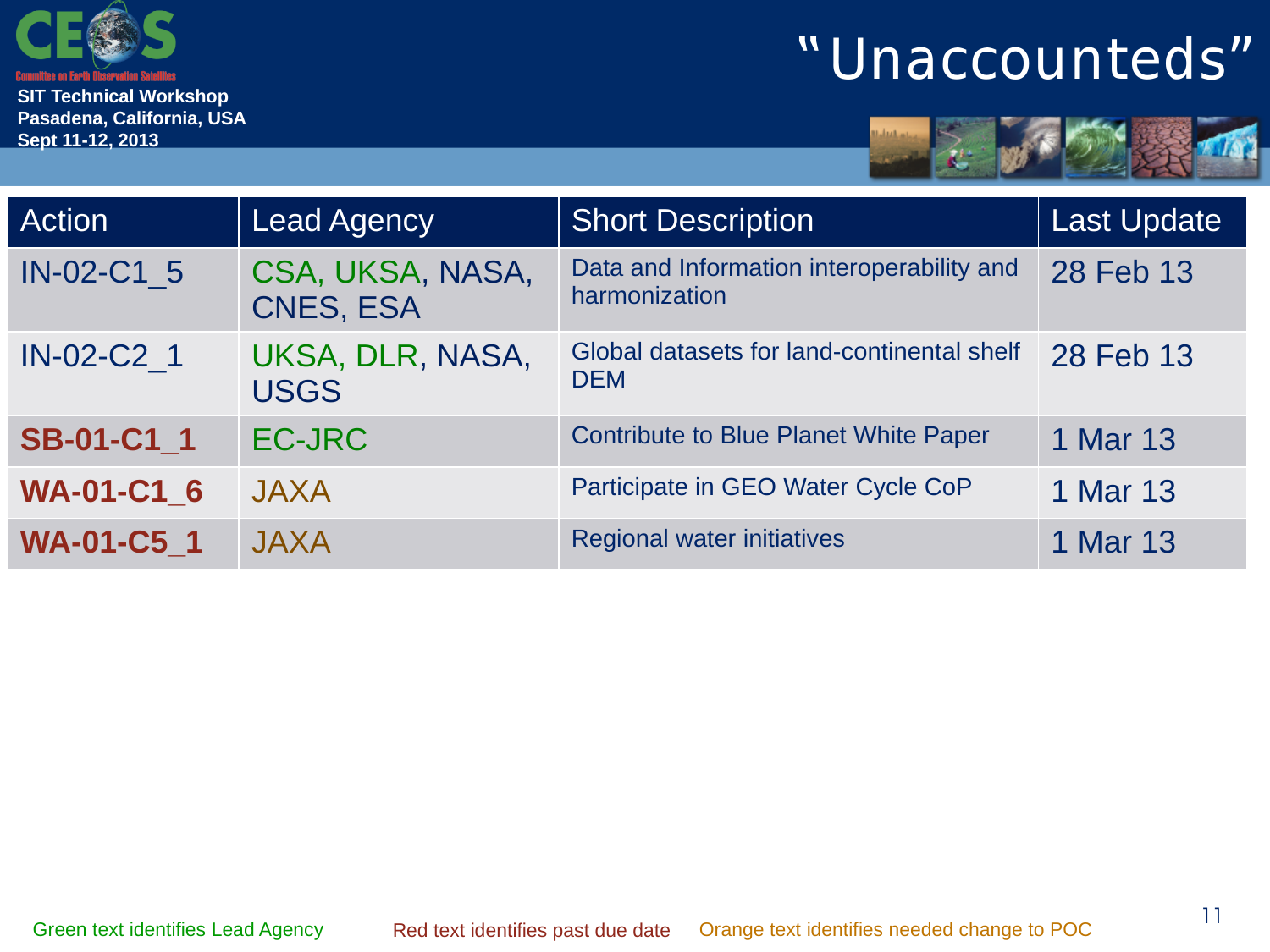

“Unaccounteds”
| Action | Lead Agency | Short Description | Last Update |
| --- | --- | --- | --- |
| IN-02-C1\_5 | CSA, UKSA, NASA, CNES, ESA | Data and Information interoperability and harmonization | 28 Feb 13 |
| IN-02-C2\_1 | UKSA, DLR, NASA, USGS | Global datasets for land-continental shelf DEM | 28 Feb 13 |
| SB-01-C1\_1 | EC-JRC | Contribute to Blue Planet White Paper | 1 Mar 13 |
| WA-01-C1\_6 | JAXA | Participate in GEO Water Cycle CoP | 1 Mar 13 |
| WA-01-C5\_1 | JAXA | Regional water initiatives | 1 Mar 13 |

11
Green text identifies Lead Agency
Orange text identifies needed change to POC
Red text identifies past due date